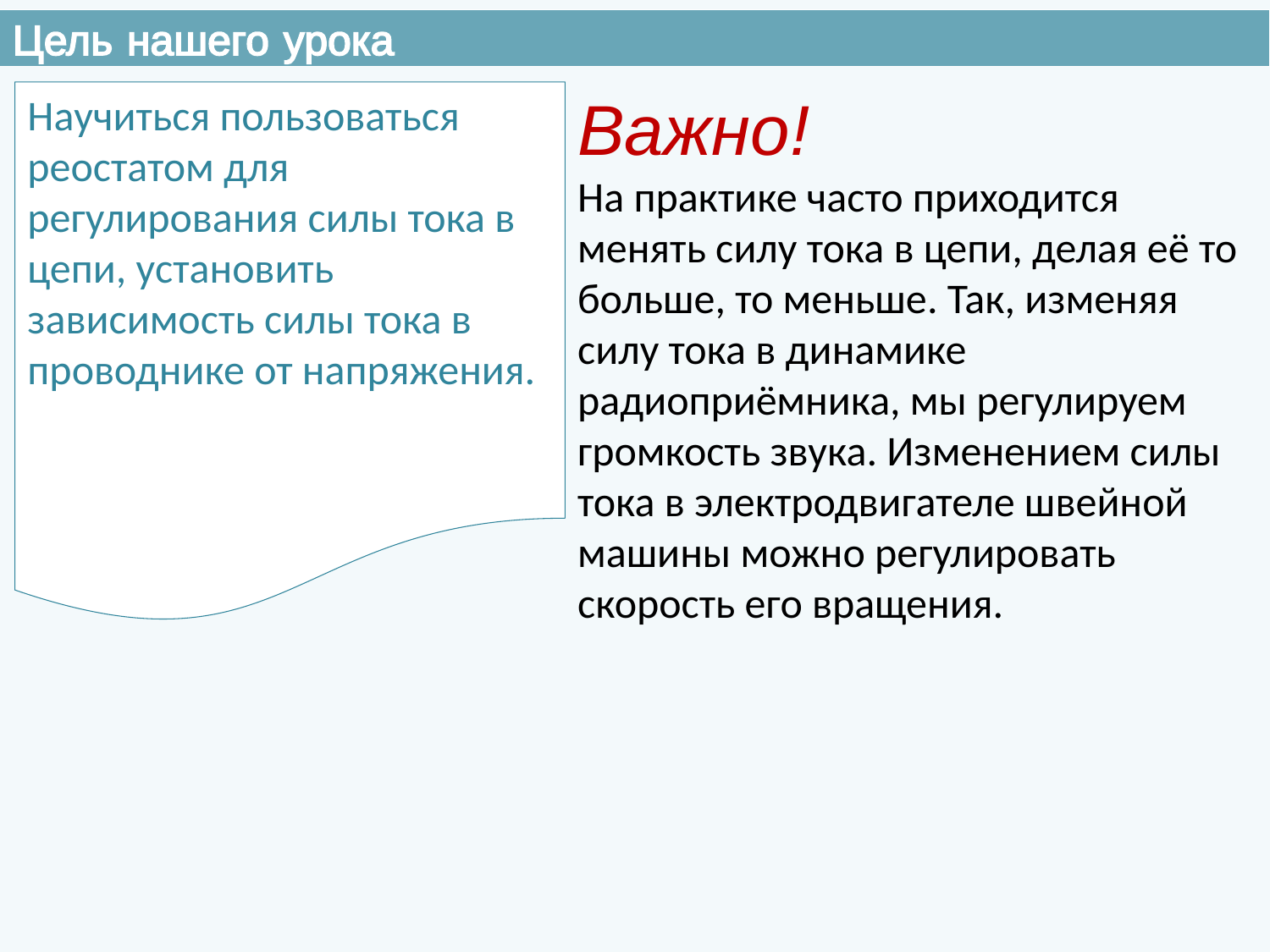

Цель нашего урока
Важно!
На практике часто приходится менять силу тока в цепи, делая её то больше, то меньше. Так, изменяя силу тока в динамике радиоприёмника, мы регулируем громкость звука. Из­менением силы тока в электродвигателе швей­ной машины можно регулировать скорость его вращения.
Научиться пользоваться реостатом для регулирования силы тока в цепи, установить зависимость силы тока в проводнике от напряжения.